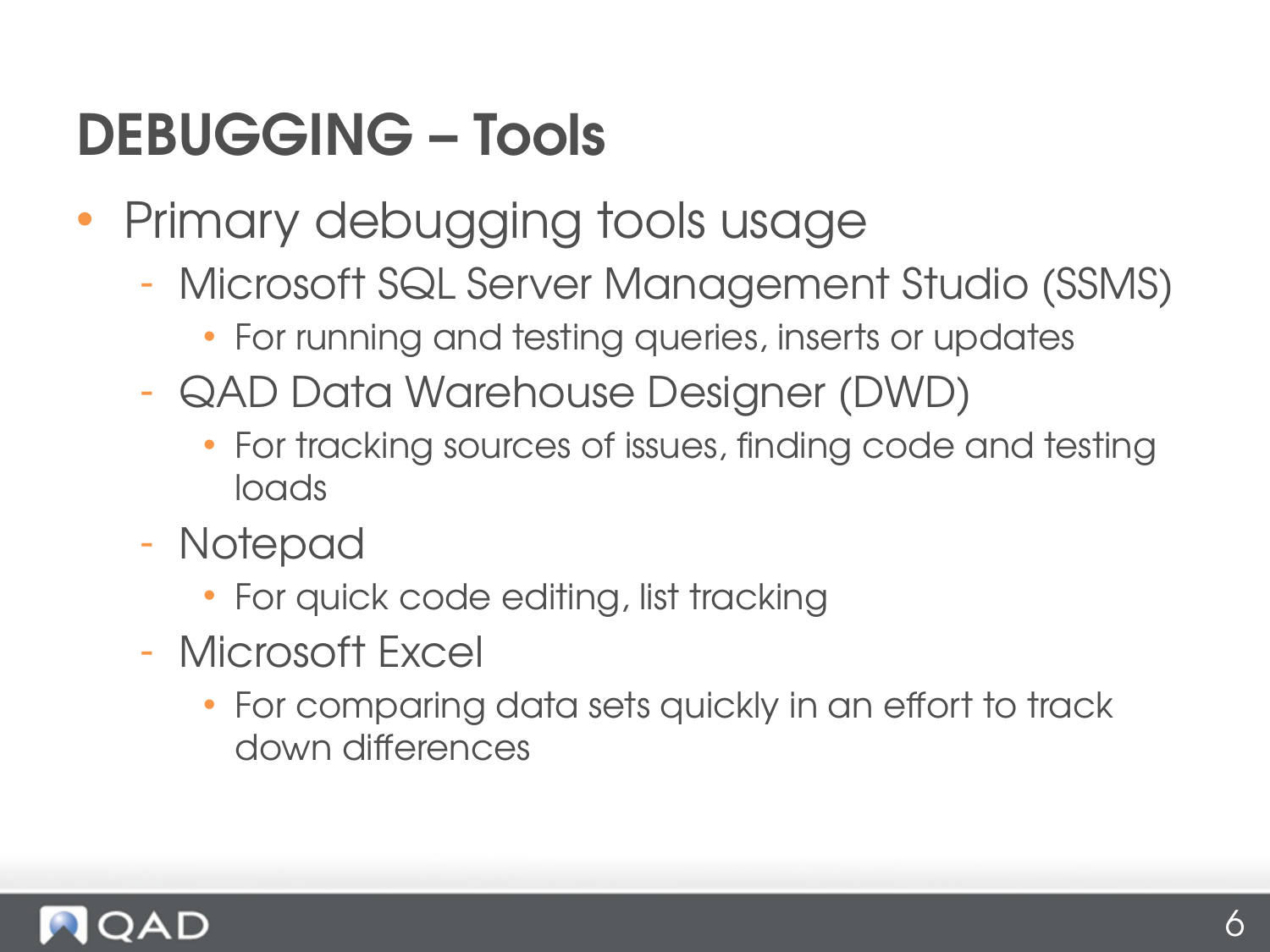

# DEBUGGING – Tools
Primary debugging tools usage
Microsoft SQL Server Management Studio (SSMS)
For running and testing queries, inserts or updates
QAD Data Warehouse Designer (DWD)
For tracking sources of issues, finding code and testing loads
Notepad
For quick code editing, list tracking
Microsoft Excel
For comparing data sets quickly in an effort to track down differences

6